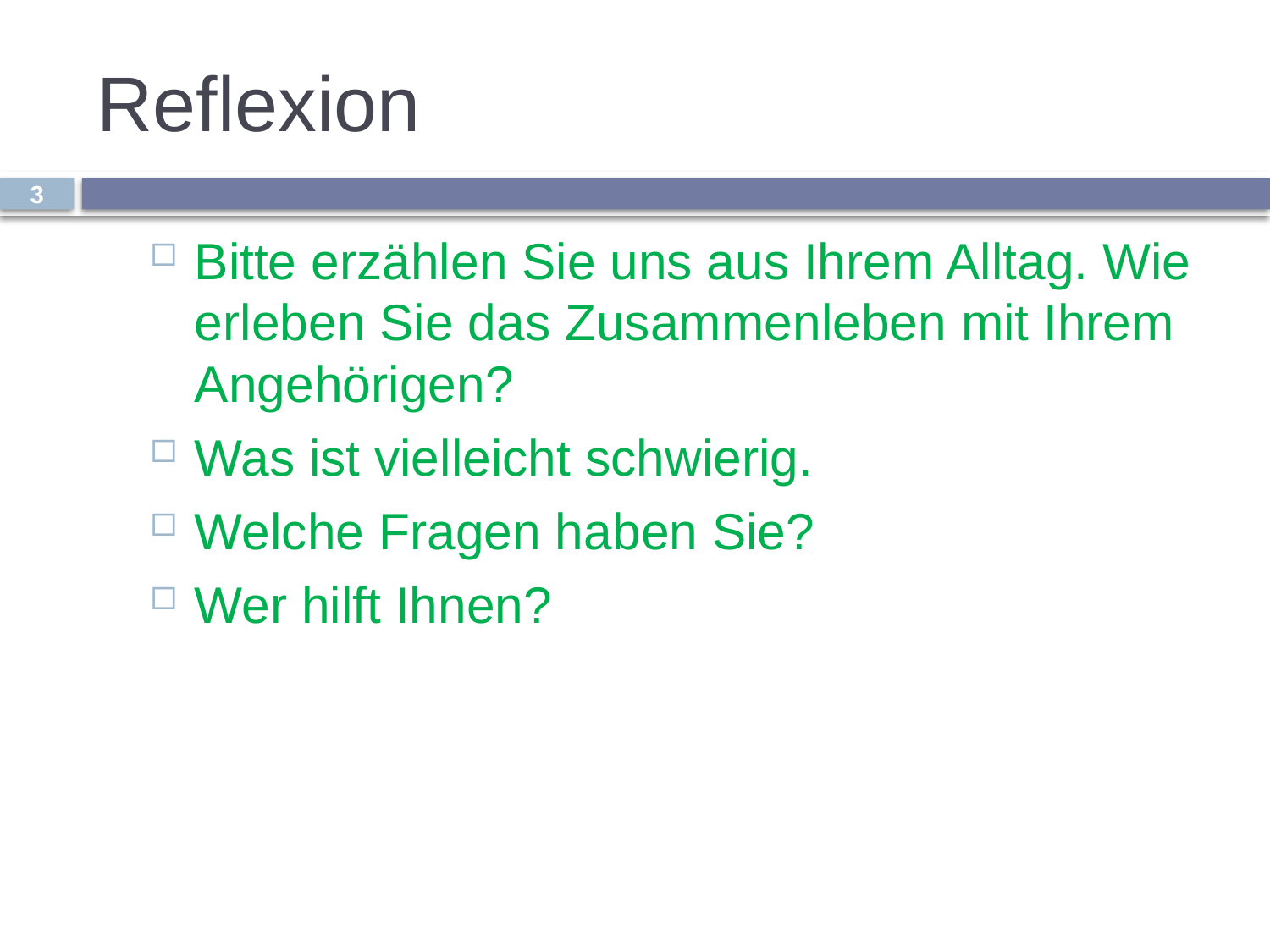

# Reflexion
3
Bitte erzählen Sie uns aus Ihrem Alltag. Wie erleben Sie das Zusammenleben mit Ihrem Angehörigen?
Was ist vielleicht schwierig.
Welche Fragen haben Sie?
Wer hilft Ihnen?